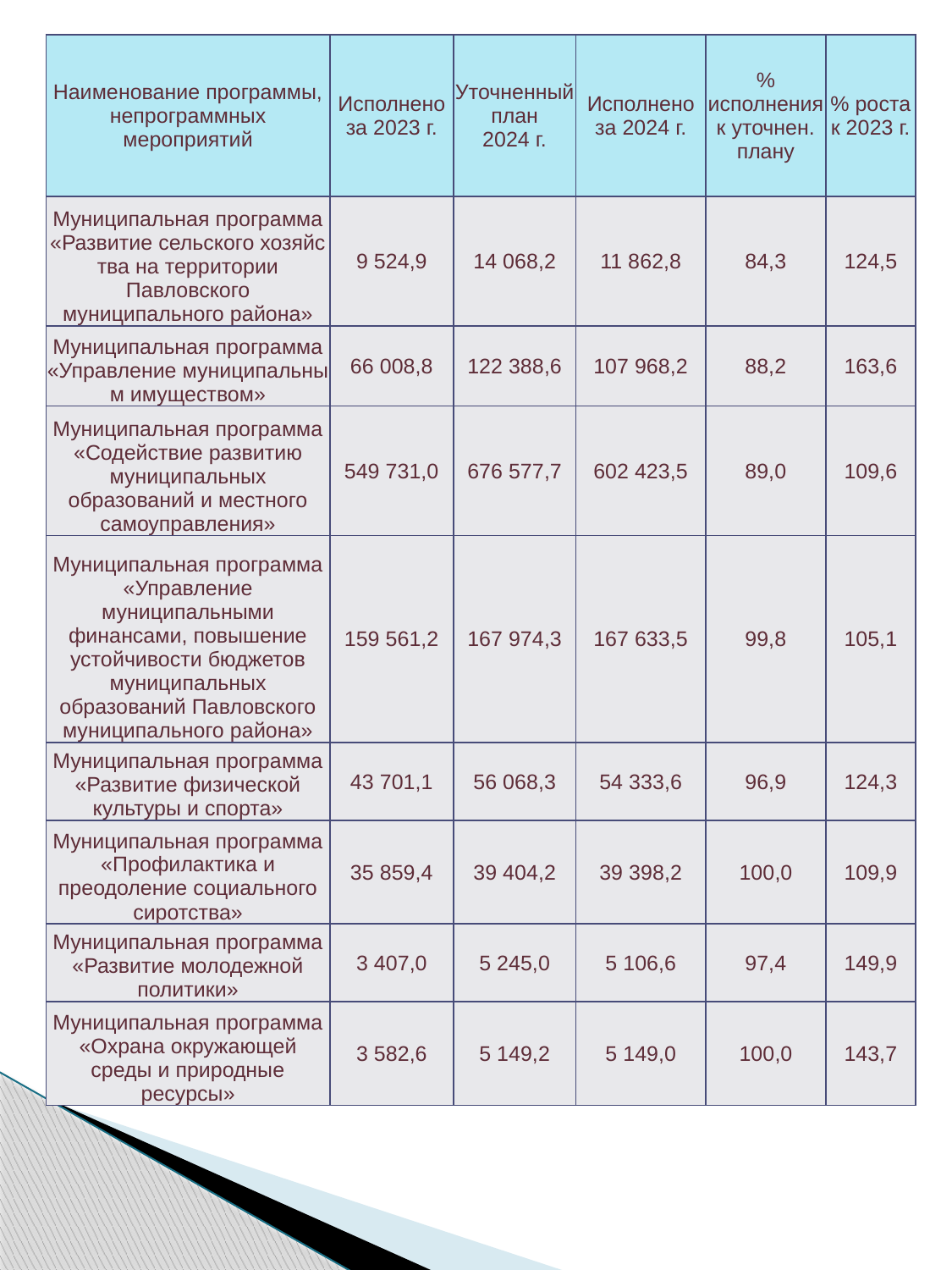

| Наименование программы, непрограммных мероприятий | Исполнено за 2023 г. | Уточненный план 2024 г. | Исполнено за 2024 г. | % исполнения к уточнен. плану | % роста к 2023 г. |
| --- | --- | --- | --- | --- | --- |
| Муниципальная программа «Развитие сельского хозяйства на территории Павловского муниципального района» | 9 524,9 | 14 068,2 | 11 862,8 | 84,3 | 124,5 |
| Муниципальная программа «Управление муниципальным имуществом» | 66 008,8 | 122 388,6 | 107 968,2 | 88,2 | 163,6 |
| Муниципальная программа «Содействие развитию муниципальных образований и местного самоуправления» | 549 731,0 | 676 577,7 | 602 423,5 | 89,0 | 109,6 |
| Муниципальная программа «Управление муниципальными финансами, повышение устойчивости бюджетов муниципальных образований Павловского муниципального района» | 159 561,2 | 167 974,3 | 167 633,5 | 99,8 | 105,1 |
| Муниципальная программа «Развитие физической культуры и спорта» | 43 701,1 | 56 068,3 | 54 333,6 | 96,9 | 124,3 |
| Муниципальная программа «Профилактика и преодоление социального сиротства» | 35 859,4 | 39 404,2 | 39 398,2 | 100,0 | 109,9 |
| Муниципальная программа «Развитие молодежной политики» | 3 407,0 | 5 245,0 | 5 106,6 | 97,4 | 149,9 |
| Муниципальная программа «Охрана окружающей среды и природные ресурсы» | 3 582,6 | 5 149,2 | 5 149,0 | 100,0 | 143,7 |